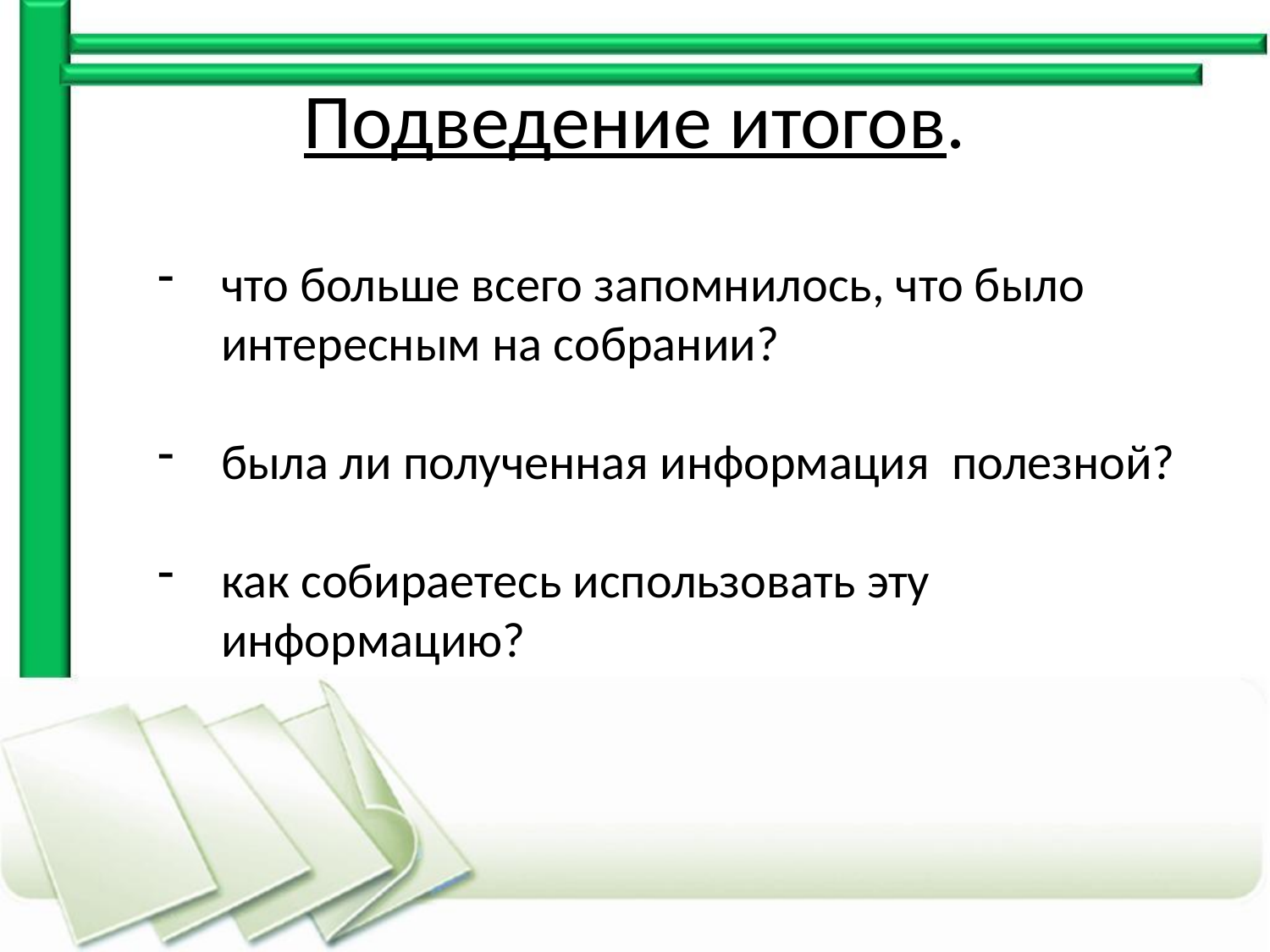

# Подведение итогов.
что больше всего запомнилось, что было интересным на собрании?

была ли полученная информация  полезной?

как собираетесь использовать эту информацию?